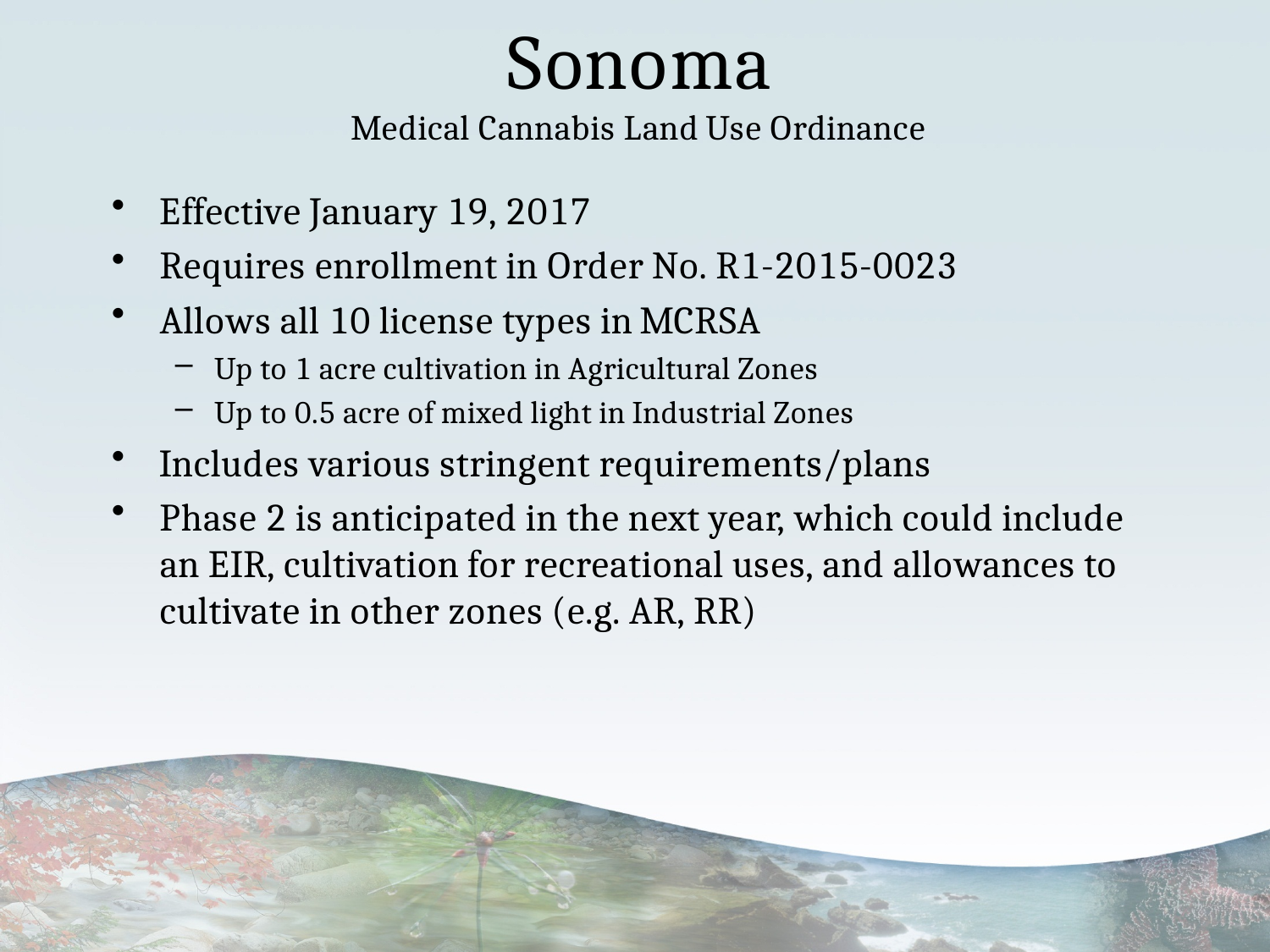

# Sonoma Medical Cannabis Land Use Ordinance
Effective January 19, 2017
Requires enrollment in Order No. R1-2015-0023
Allows all 10 license types in MCRSA
Up to 1 acre cultivation in Agricultural Zones
Up to 0.5 acre of mixed light in Industrial Zones
Includes various stringent requirements/plans
Phase 2 is anticipated in the next year, which could include an EIR, cultivation for recreational uses, and allowances to cultivate in other zones (e.g. AR, RR)